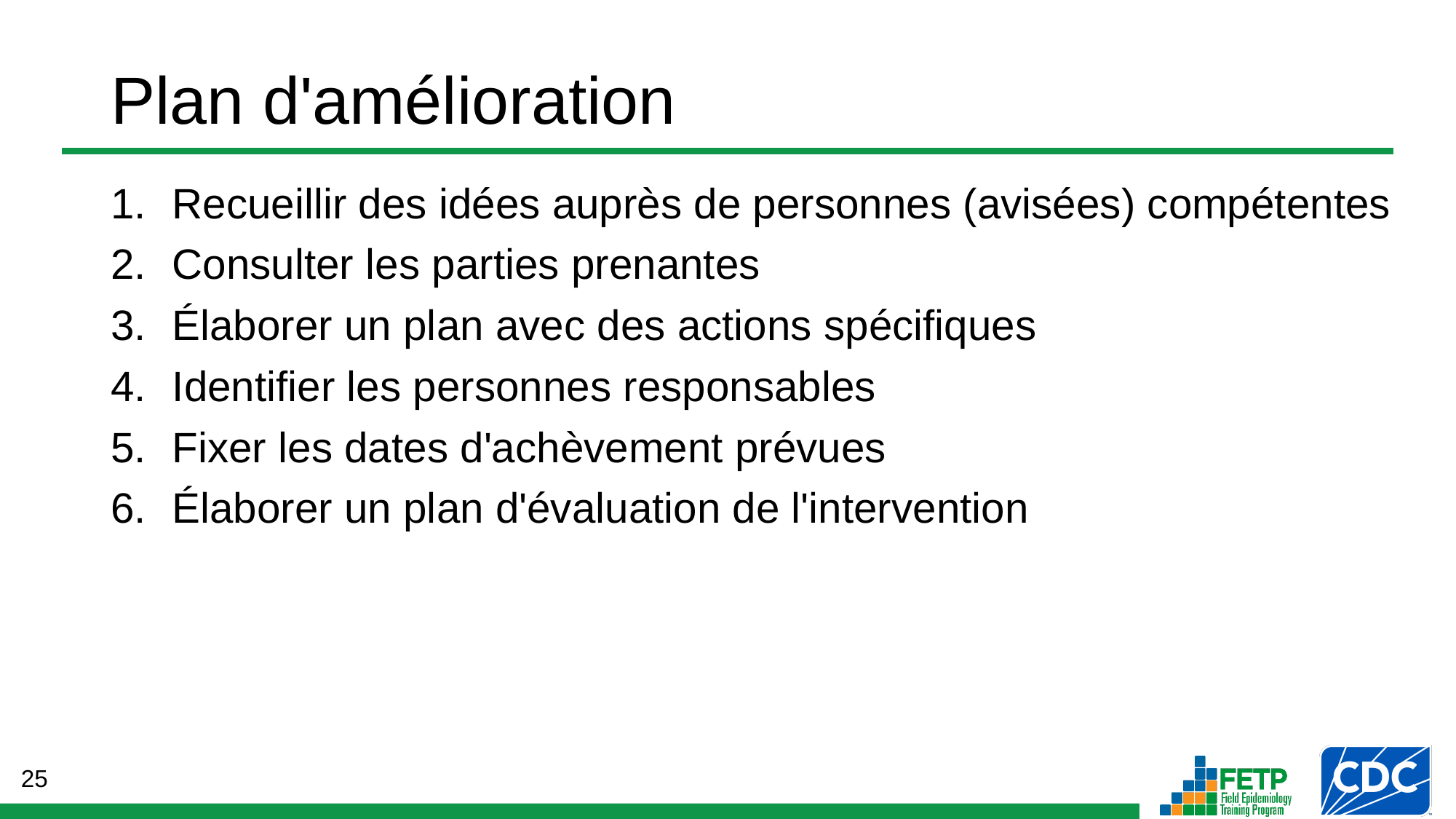

# Plan d'amélioration
Recueillir des idées auprès de personnes (avisées) compétentes
Consulter les parties prenantes
Élaborer un plan avec des actions spécifiques
Identifier les personnes responsables
Fixer les dates d'achèvement prévues
Élaborer un plan d'évaluation de l'intervention